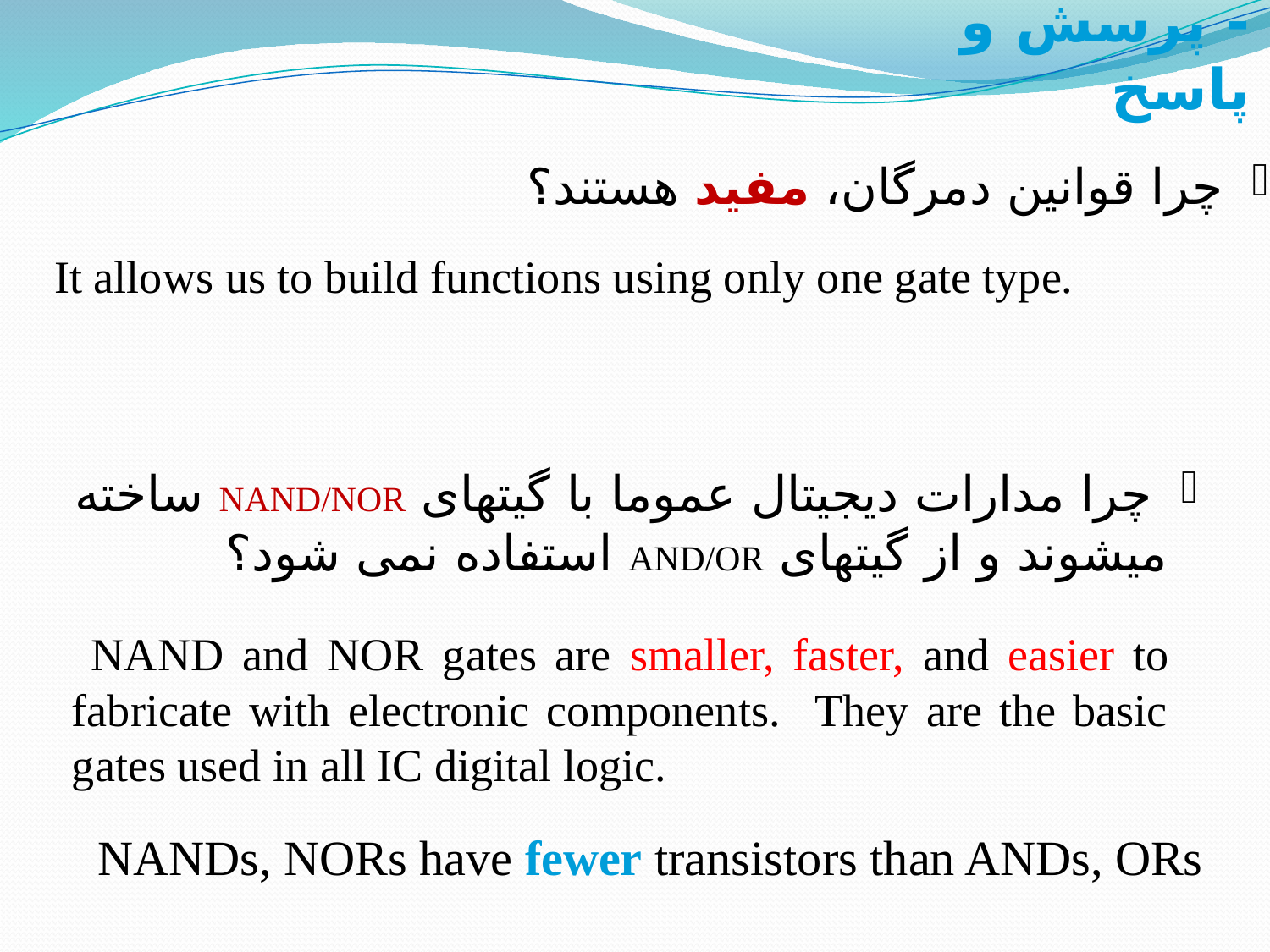

# - پرسش و پاسخ
 چرا قوانین دمرگان، مفید هستند؟
 It allows us to build functions using only one gate type.
 چرا مدارات دیجیتال عموما با گیتهای NAND/NOR ساخته میشوند و از گیتهای AND/OR استفاده نمی شود؟
 NAND and NOR gates are smaller, faster, and easier to fabricate with electronic components.  They are the basic gates used in all IC digital logic.

NANDs, NORs have fewer transistors than ANDs, ORs